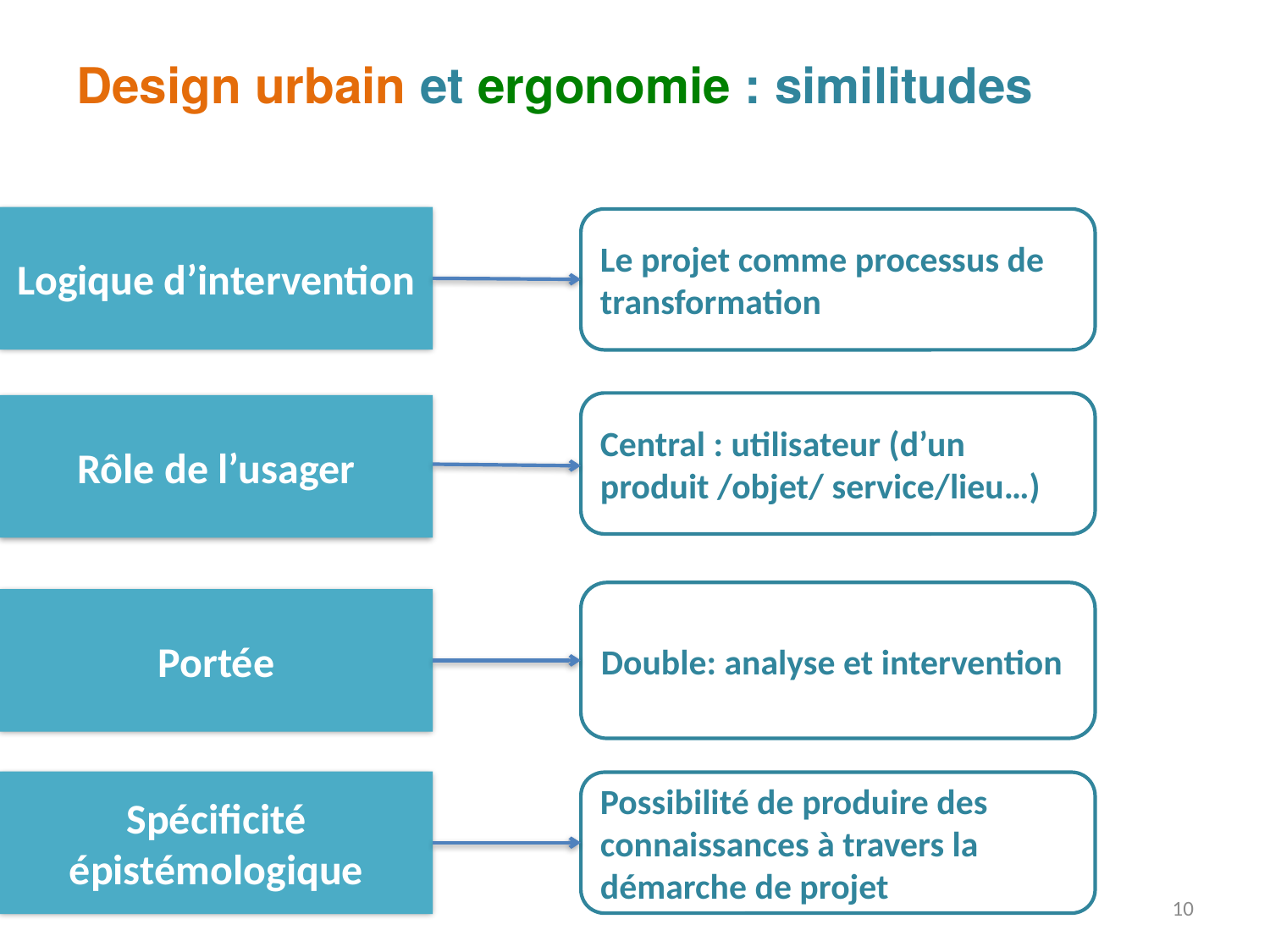

# Design urbain et ergonomie : similitudes
Logique d’intervention
Le projet comme processus de transformation
Central : utilisateur (d’un produit /objet/ service/lieu…)
Rôle de l’usager
Double: analyse et intervention
Portée
Spécificité épistémologique
Possibilité de produire des connaissances à travers la démarche de projet
10